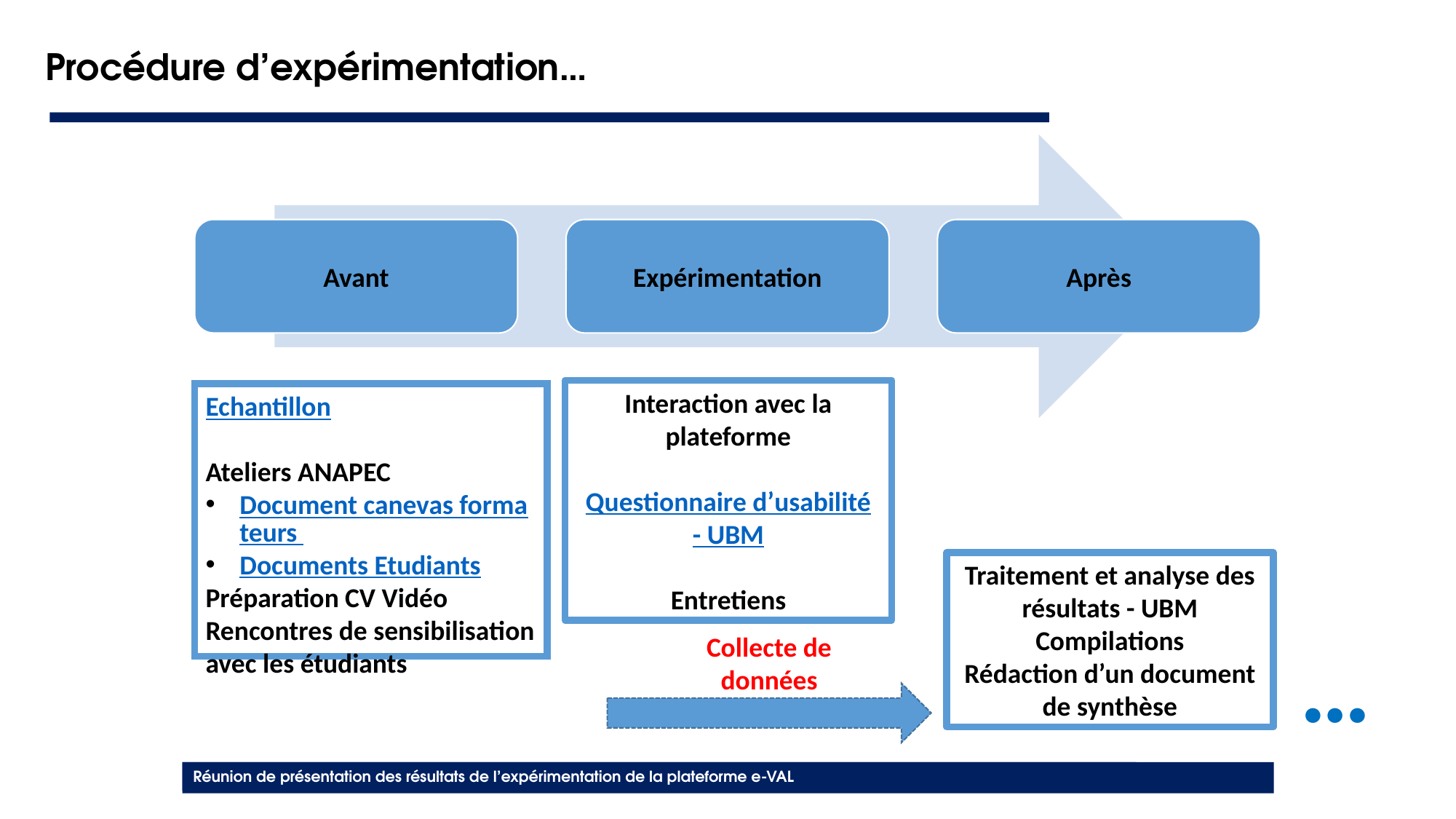

# Procédure d’expérimentation…

Avant
Expérimentation
Après
Interaction avec la plateforme

Questionnaire d’usabilité- UBM

Entretiens
Echantillon

Ateliers ANAPEC
Document canevas formateurs
Documents Etudiants
Préparation CV Vidéo
Rencontres de sensibilisation avec les étudiants
Traitement et analyse des résultats - UBM
Compilations
Rédaction d’un document de synthèse
…
Collecte de données

Réunion de présentation des résultats de l’expérimentation de la plateforme e-VAL

14 - 15 Décembre 2017
Fès, Maroc 	  	  3/29